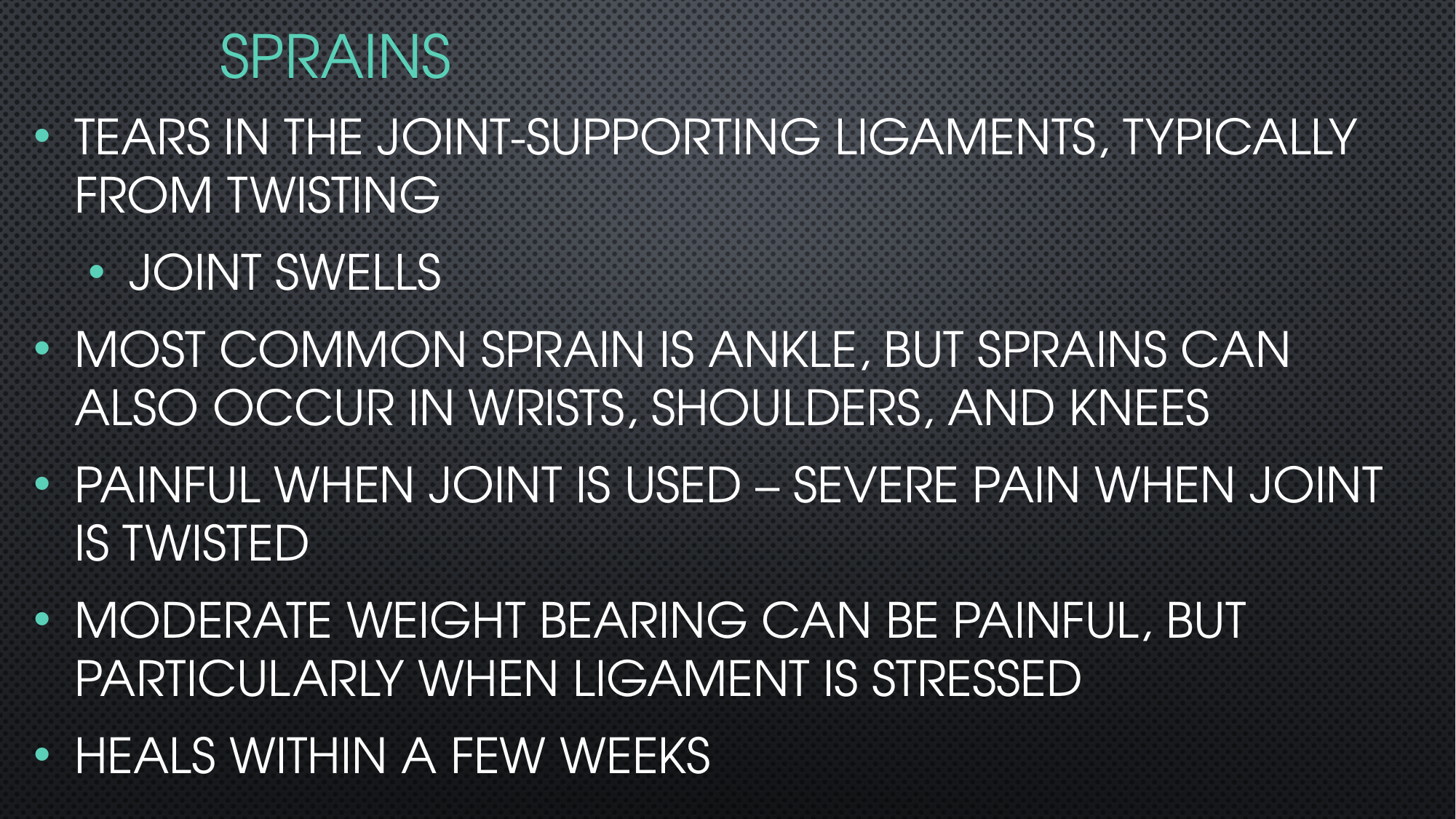

# Sprains
Tears in the joint-supporting ligaments, typically from twisting
Joint swells
Most common sprain is ankle, but sprains can also occur in wrists, shoulders, and knees
Painful when joint is used – severe pain when joint is twisted
Moderate weight bearing can be painful, but particularly when ligament is stressed
Heals within a few weeks